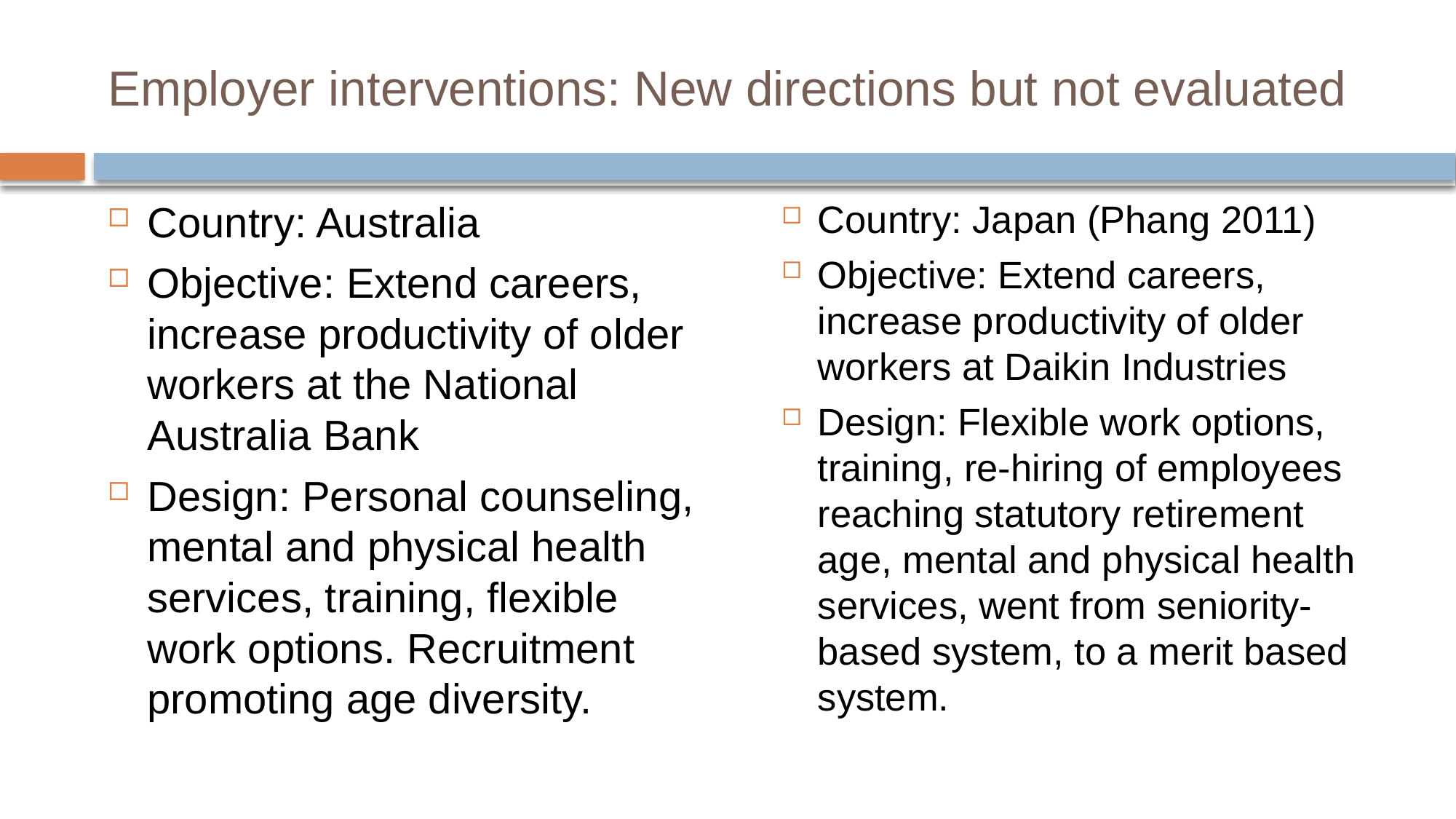

# Employer interventions: New directions but not evaluated
Country: Australia
Objective: Extend careers, increase productivity of older workers at the National Australia Bank
Design: Personal counseling, mental and physical health services, training, flexible work options. Recruitment promoting age diversity.
Country: Japan (Phang 2011)
Objective: Extend careers, increase productivity of older workers at Daikin Industries
Design: Flexible work options, training, re-hiring of employees reaching statutory retirement age, mental and physical health services, went from seniority-based system, to a merit based system.